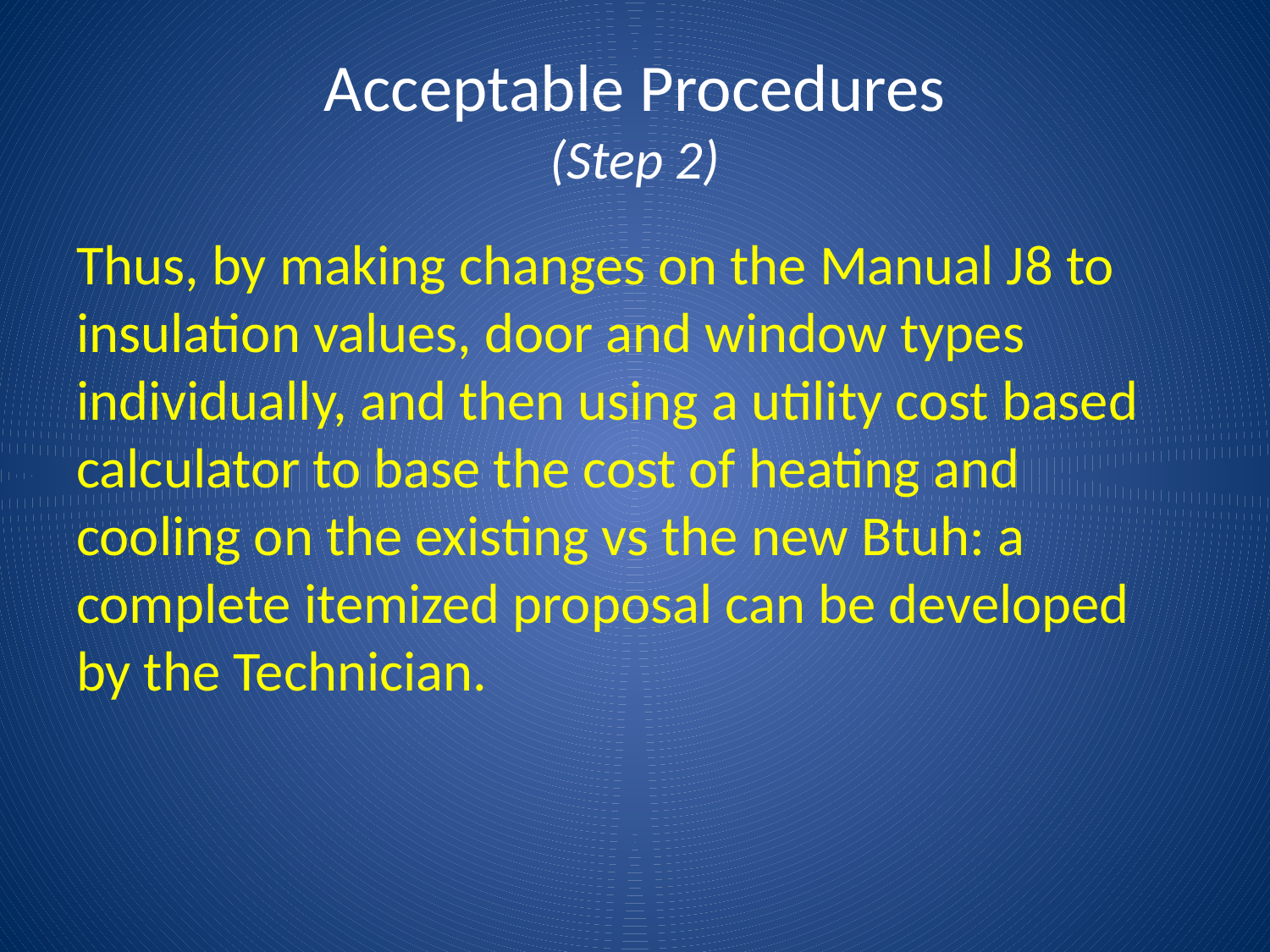

# Acceptable Procedures (Step 2)
Thus, by making changes on the Manual J8 to insulation values, door and window types individually, and then using a utility cost based calculator to base the cost of heating and cooling on the existing vs the new Btuh: a complete itemized proposal can be developed by the Technician.